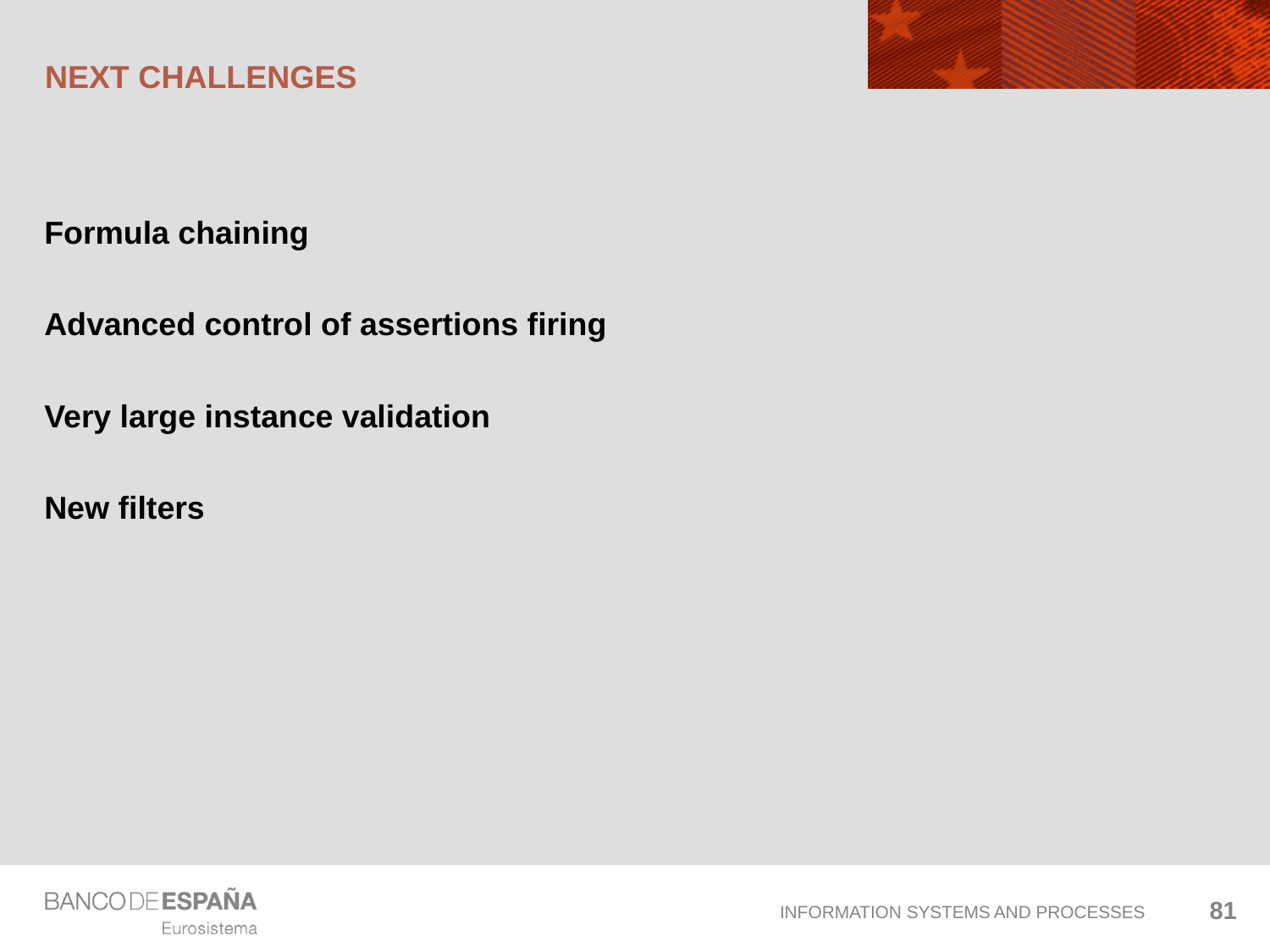

# NEXT CHALLENGES
Formula chaining

Advanced control of assertions firing

Very large instance validation

New filters
81